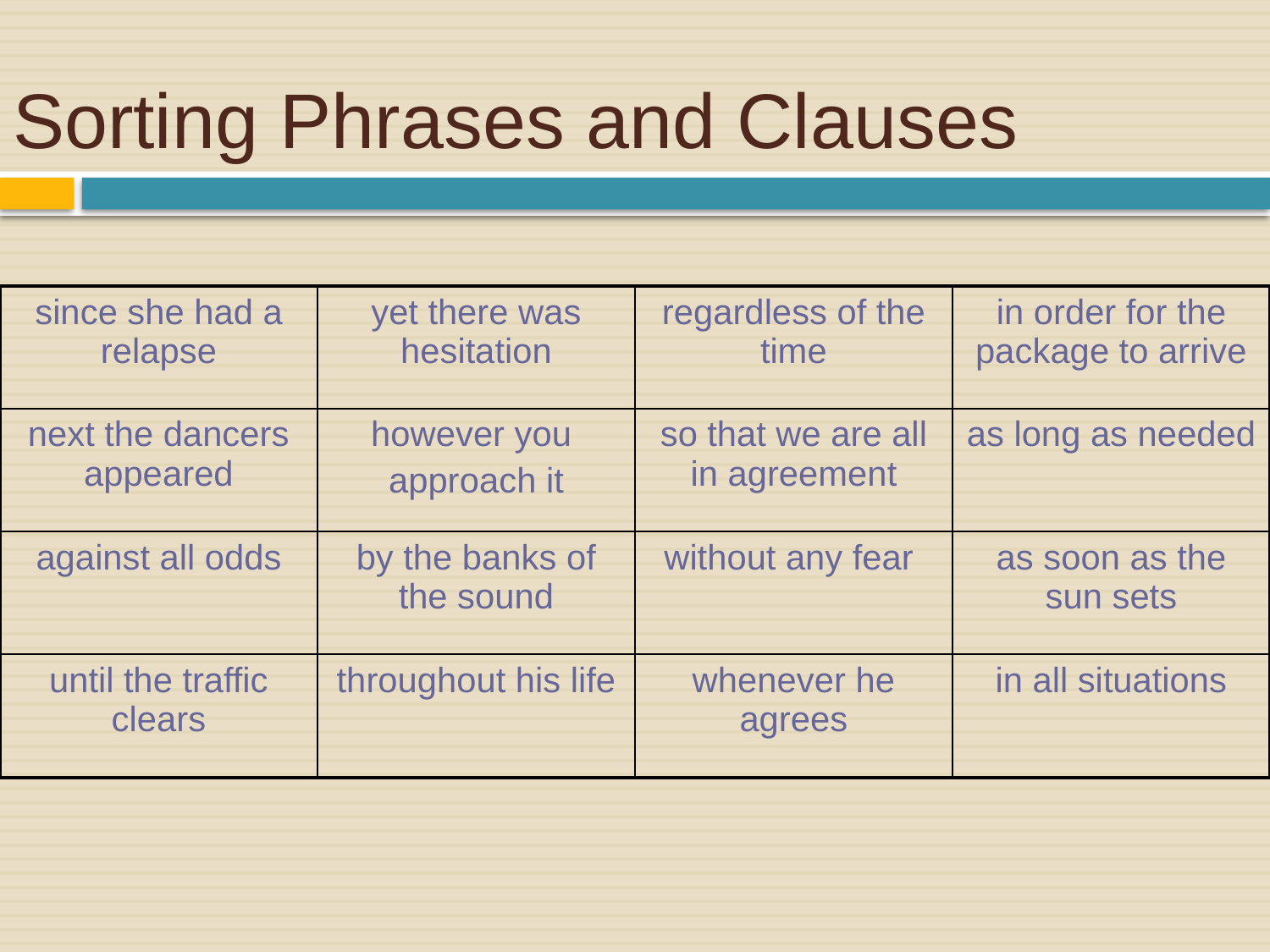

# Sorting Phrases and Clauses
| since she had a relapse | yet there was hesitation | regardless of the time | in order for the package to arrive |
| --- | --- | --- | --- |
| next the dancers appeared | however you approach it | so that we are all in agreement | as long as needed |
| against all odds | by the banks of the sound | without any fear | as soon as the sun sets |
| until the traffic clears | throughout his life | whenever he agrees | in all situations |